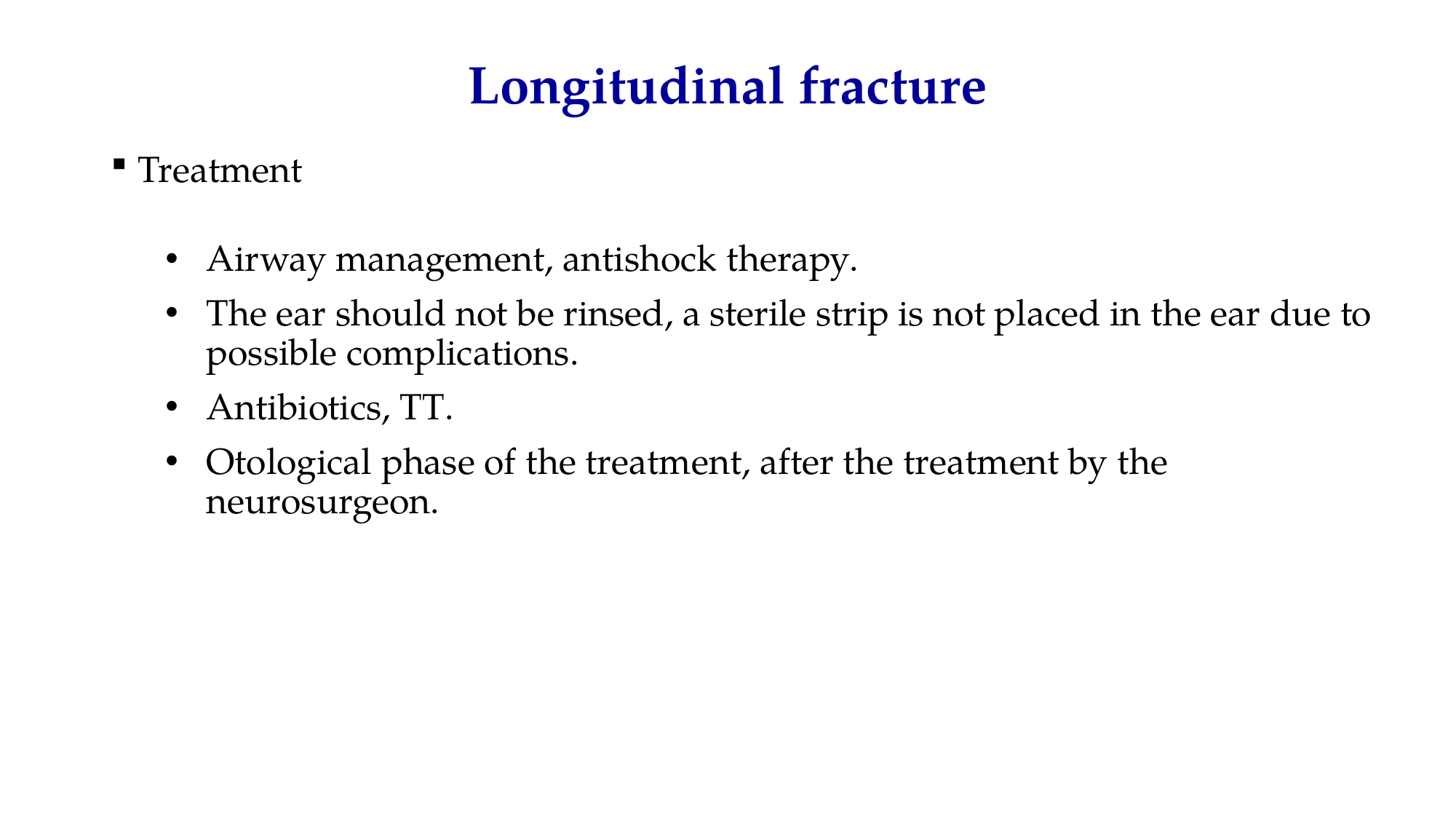

Longitudinal fracture
Treatment

Airway management, antishock therapy.
The ear should not be rinsed, a sterile strip is not placed in the ear due to possible complications.
Antibiotics, TT.
Otological phase of the treatment, after the treatment by the neurosurgeon.